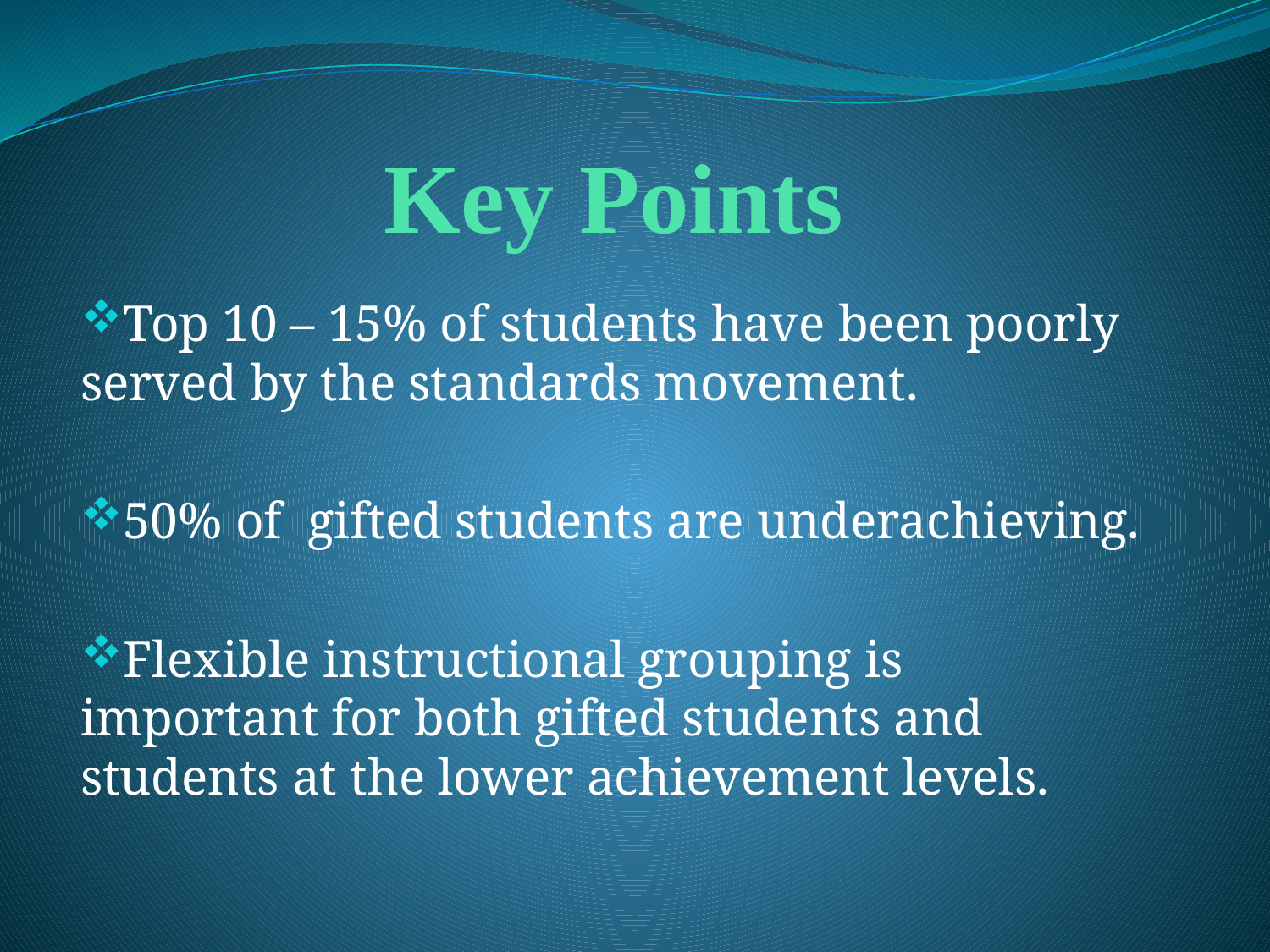

# Key Points
Top 10 – 15% of students have been poorly served by the standards movement.

50% of  gifted students are underachieving.

Flexible instructional grouping is important for both gifted students and students at the lower achievement levels.